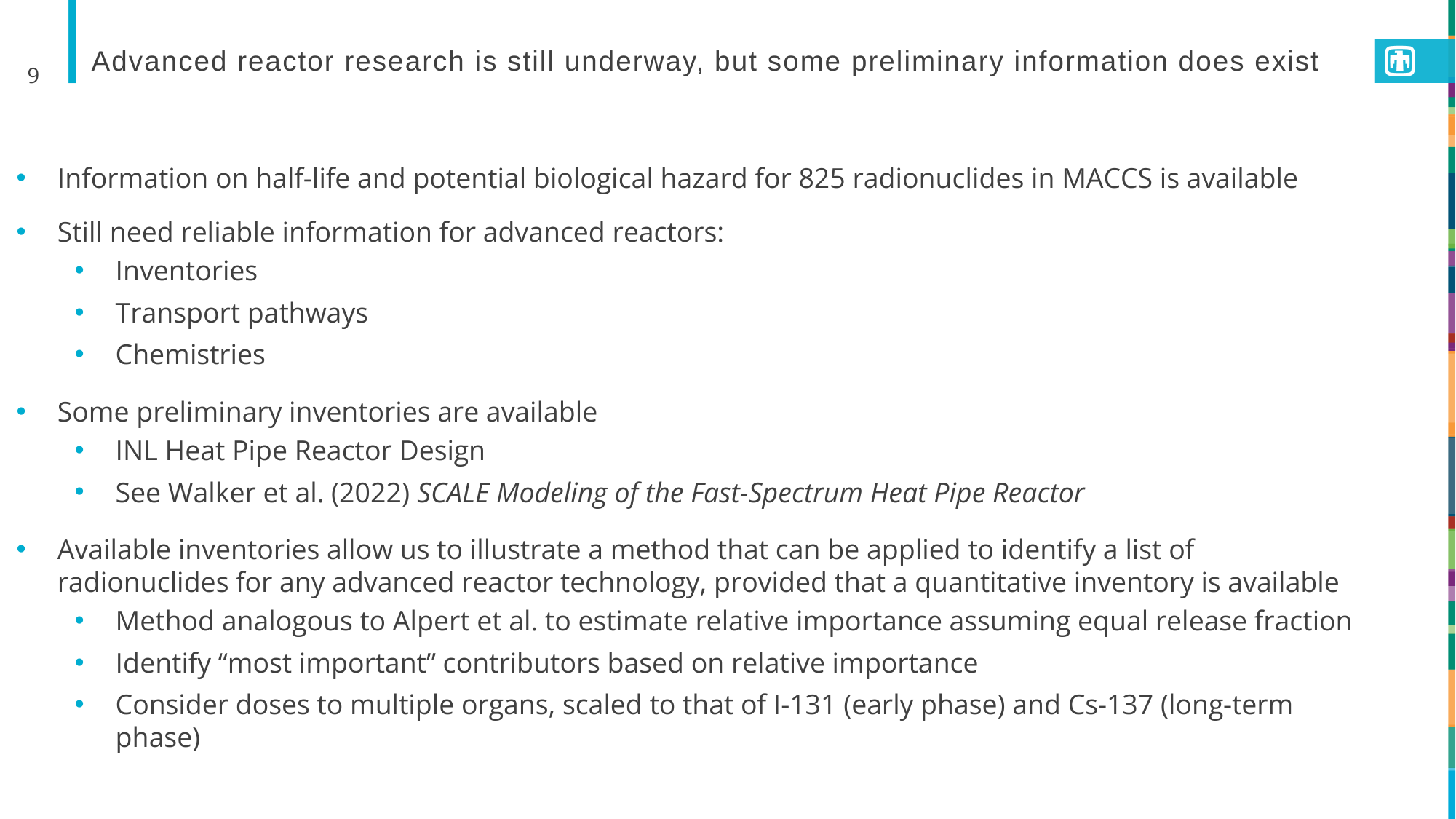

9
# Advanced reactor research is still underway, but some preliminary information does exist
Information on half-life and potential biological hazard for 825 radionuclides in MACCS is available
Still need reliable information for advanced reactors:
Inventories
Transport pathways
Chemistries
Some preliminary inventories are available
INL Heat Pipe Reactor Design
See Walker et al. (2022) SCALE Modeling of the Fast-Spectrum Heat Pipe Reactor
Available inventories allow us to illustrate a method that can be applied to identify a list of radionuclides for any advanced reactor technology, provided that a quantitative inventory is available
Method analogous to Alpert et al. to estimate relative importance assuming equal release fraction
Identify “most important” contributors based on relative importance
Consider doses to multiple organs, scaled to that of I-131 (early phase) and Cs-137 (long-term phase)